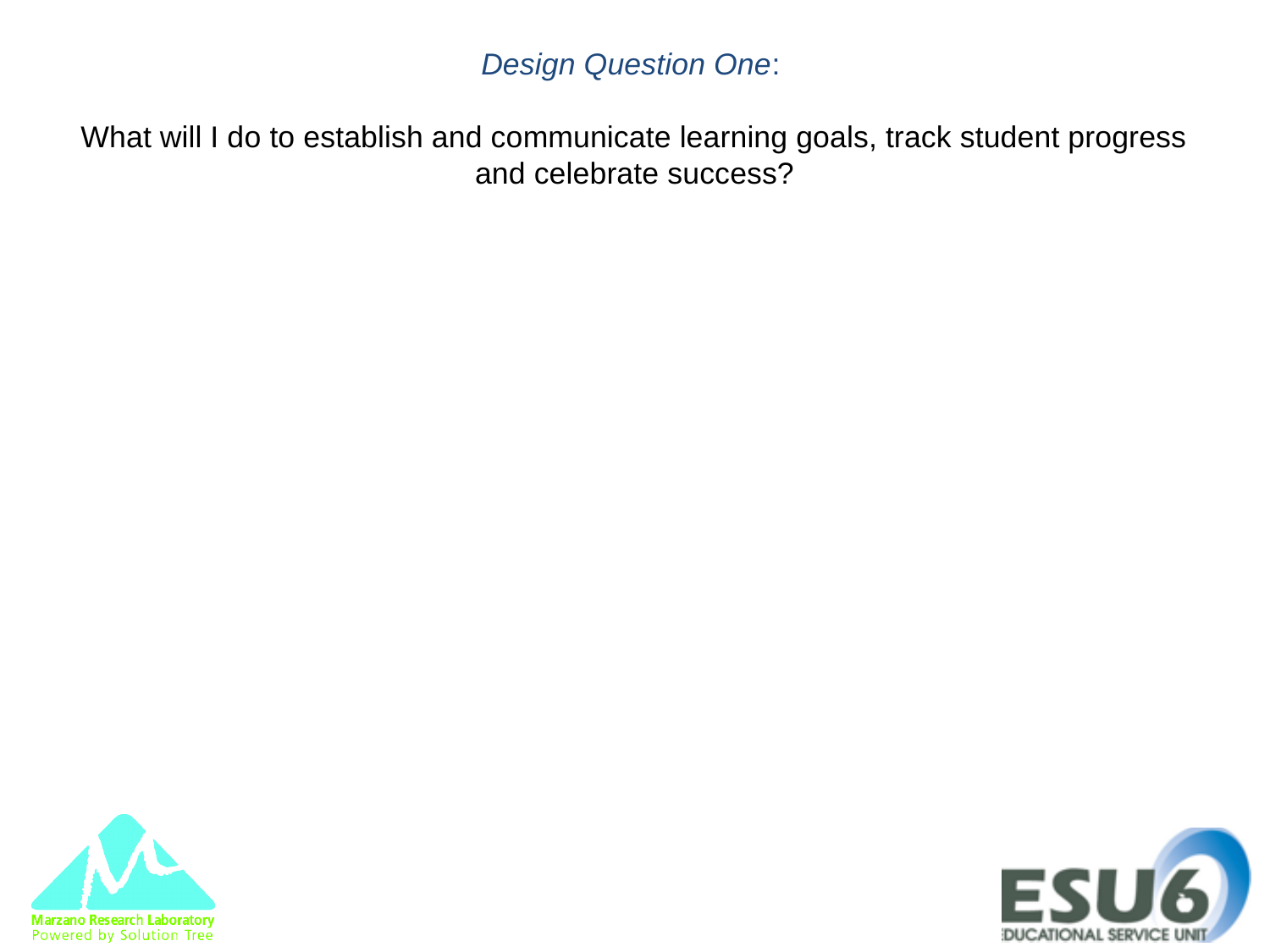

# Design Question One: What will I do to establish and communicate learning goals, track student progress and celebrate success?